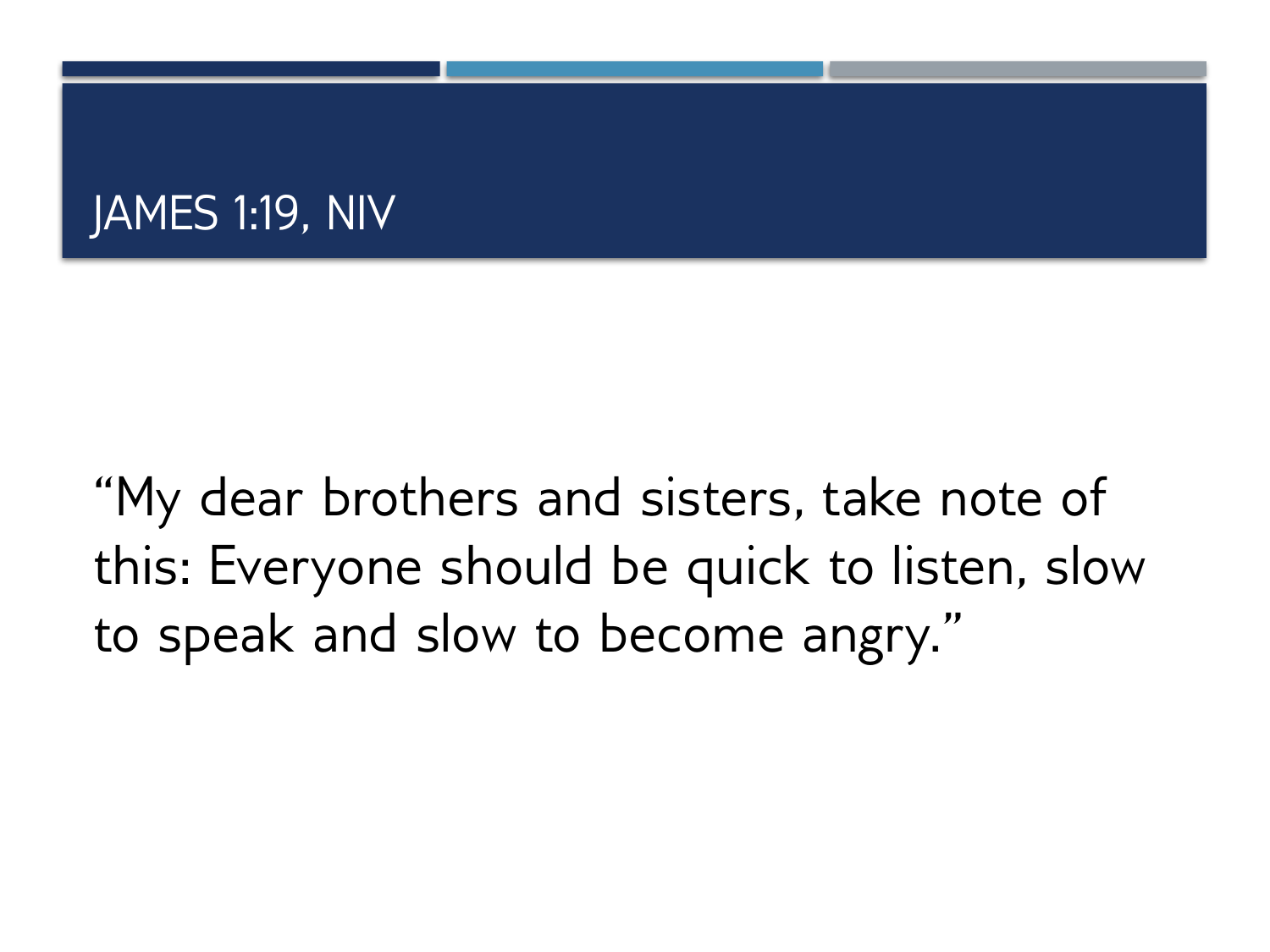

# JAMES 1:19, NIV
“My dear brothers and sisters, take note of this: Everyone should be quick to listen, slow to speak and slow to become angry.”